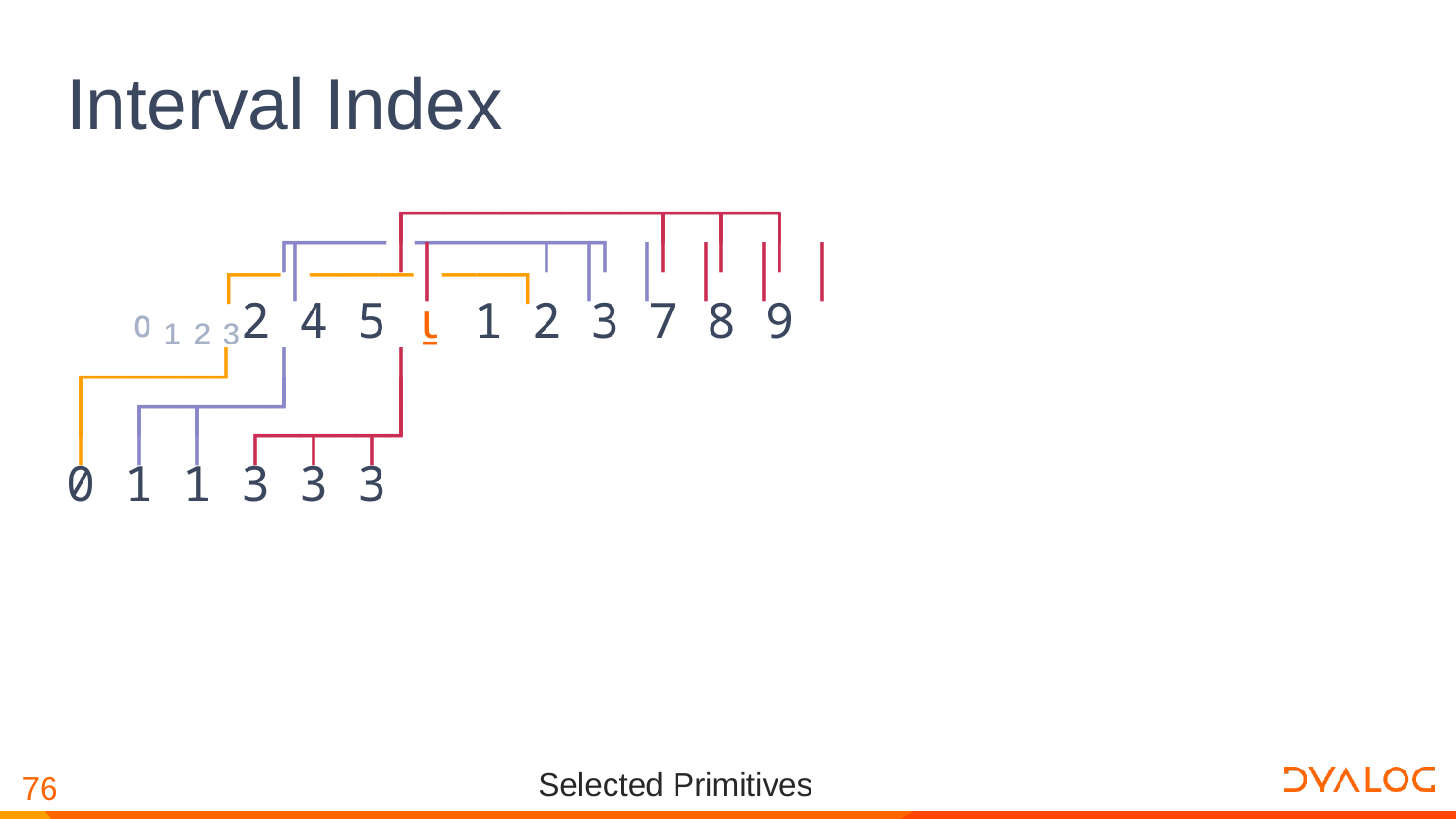

# Interval Index
           ┌────────┬─┬─┐
       ┌───│────┬─┐ │ │ │
     ┌─│───│──┐ │ │ │ │ │
      2 4 5 ⍸ 1 2 3 7 8 9
     ⁰ ¹ ² ³
┌────┘ │   │
│ ┌─┬──┘   │
│ │ │ ┌​​─┬─┬┘
0 1 1 3 3 3